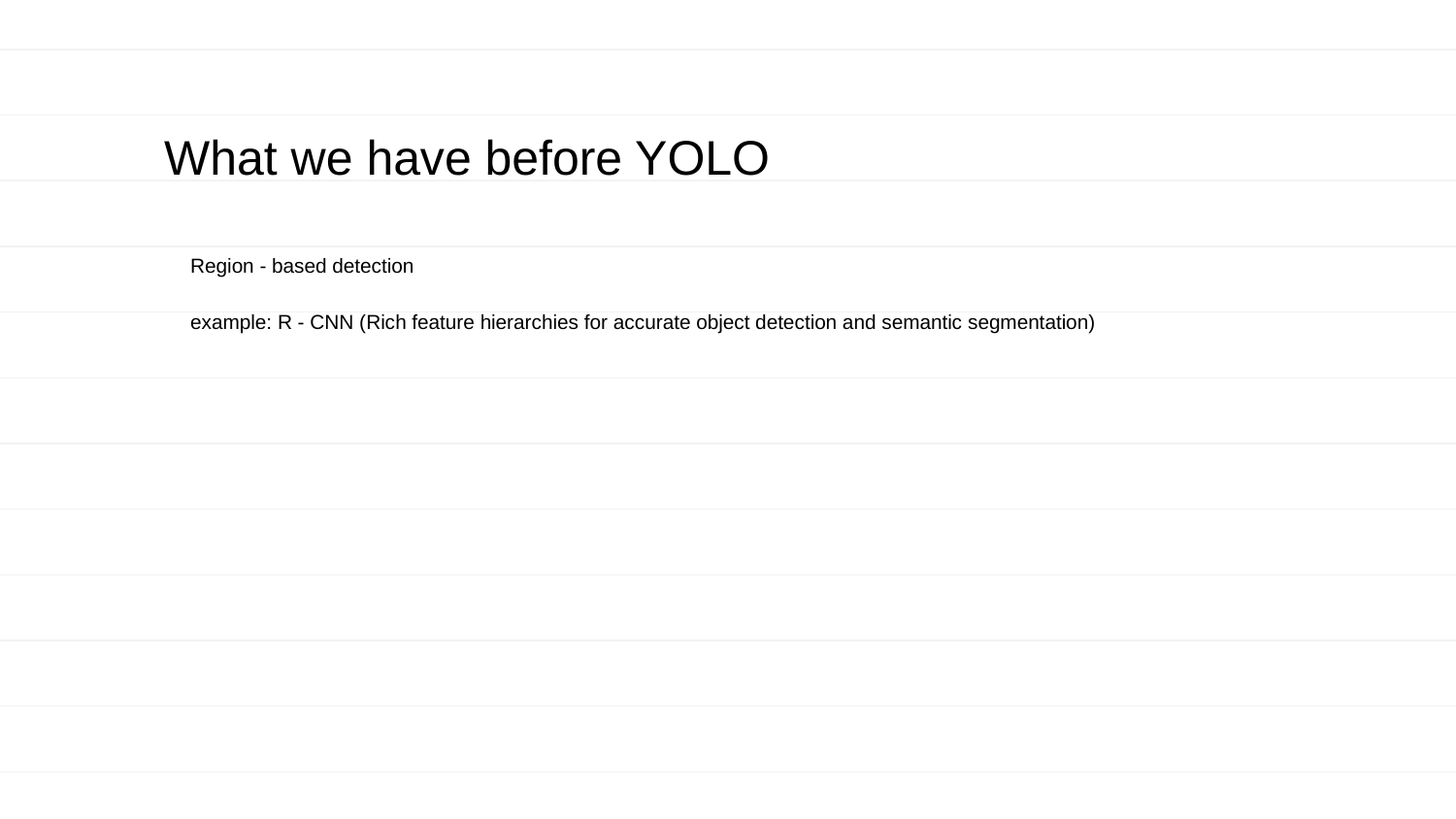

# What we have before YOLO
Region - based detection

example: R - CNN (Rich feature hierarchies for accurate object detection and semantic segmentation)